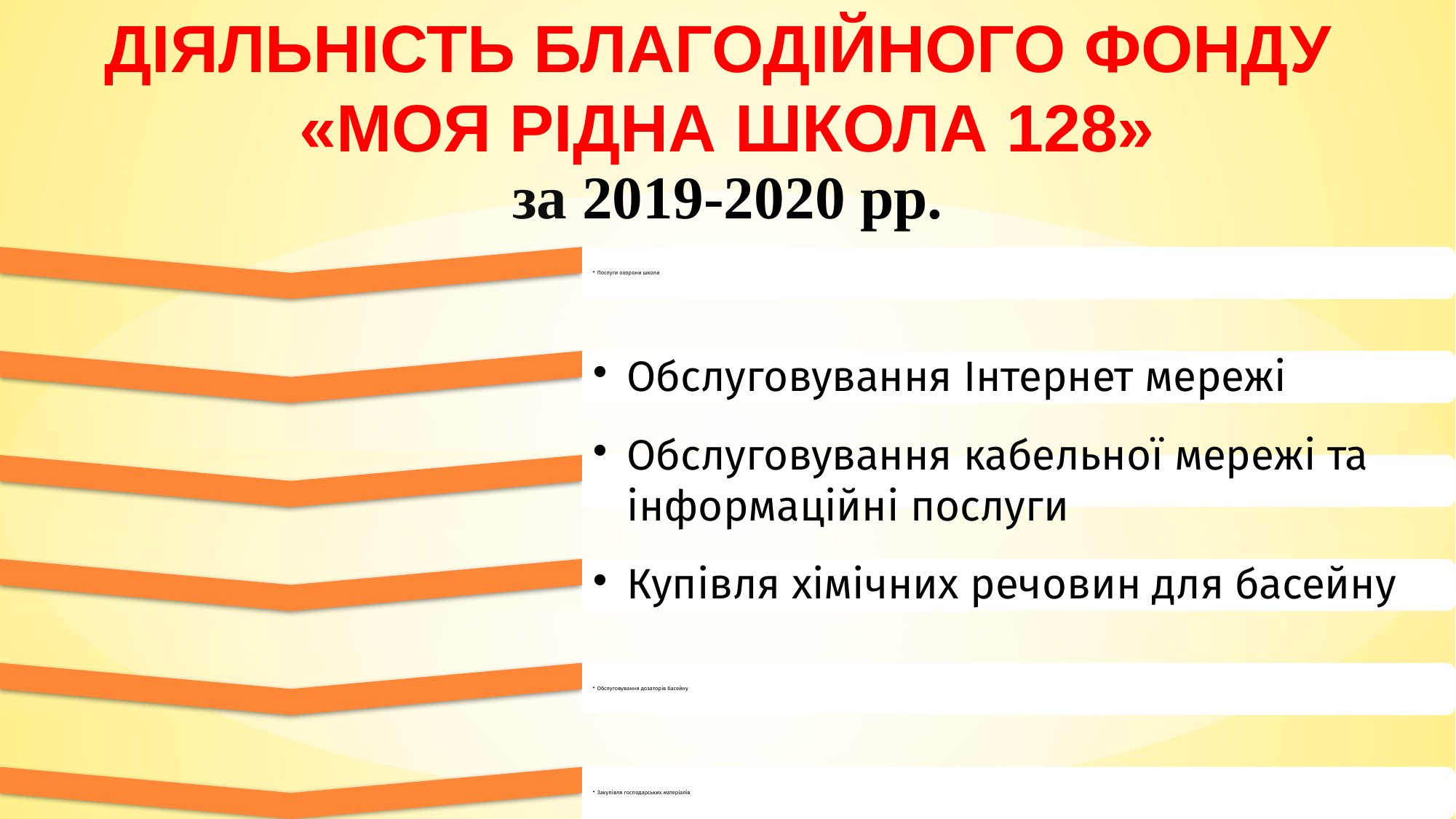

Діяльність Благодійного фонду
«Моя рідна школа 128»
за 2019-2020 рр.
Послуги охорони школи
Обслуговування Інтернет мережі
Обслуговування кабельної мережі та інформаційні послуги
Купівля хімічних речовин для басейну
Обслуговування дозаторів басейну
Закупівля господарських матеріалів